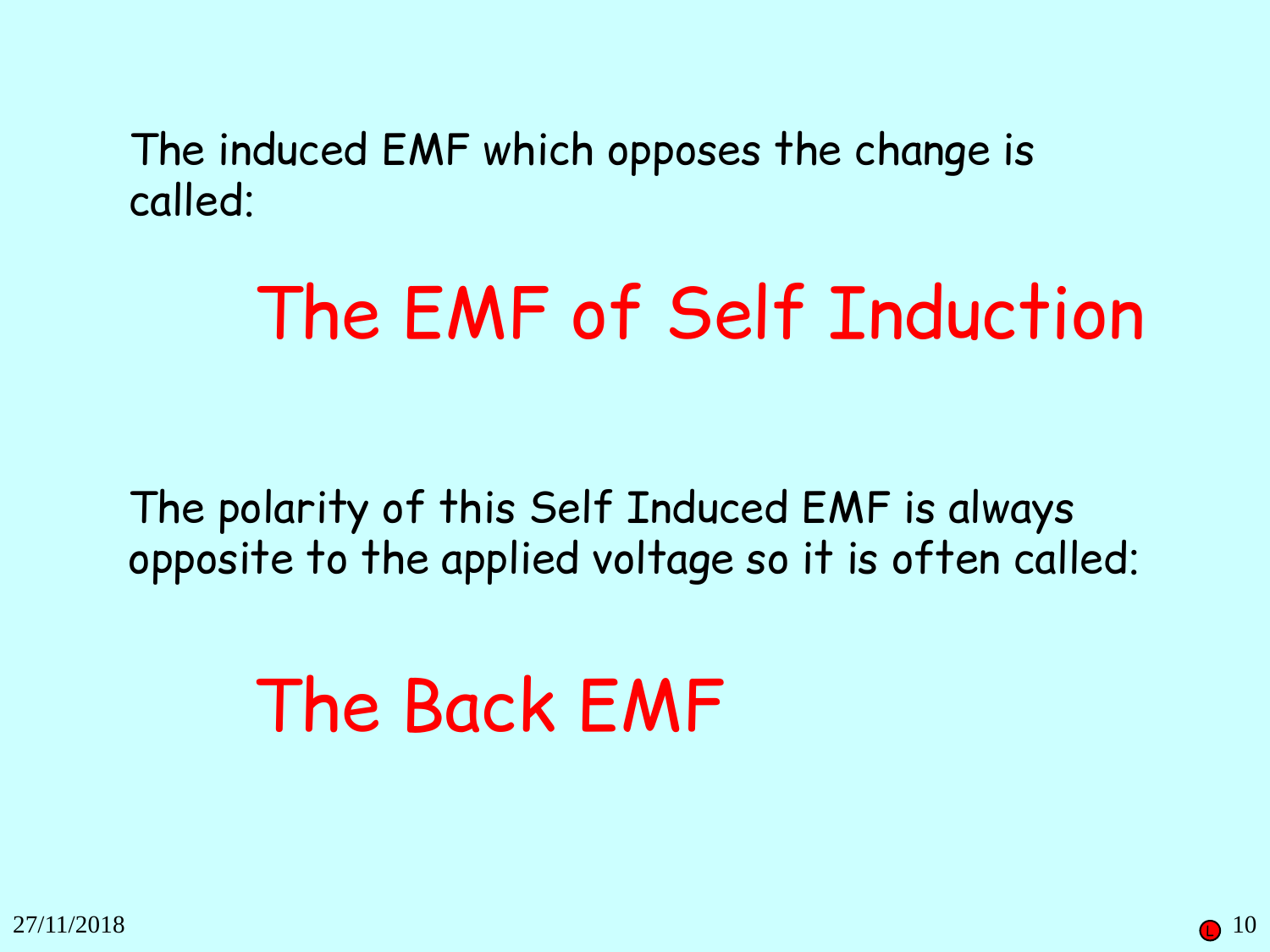

The induced EMF which opposes the change is called:
The EMF of Self Induction
The polarity of this Self Induced EMF is always
opposite to the applied voltage so it is often called:
The Back EMF
27/11/2018
10
L